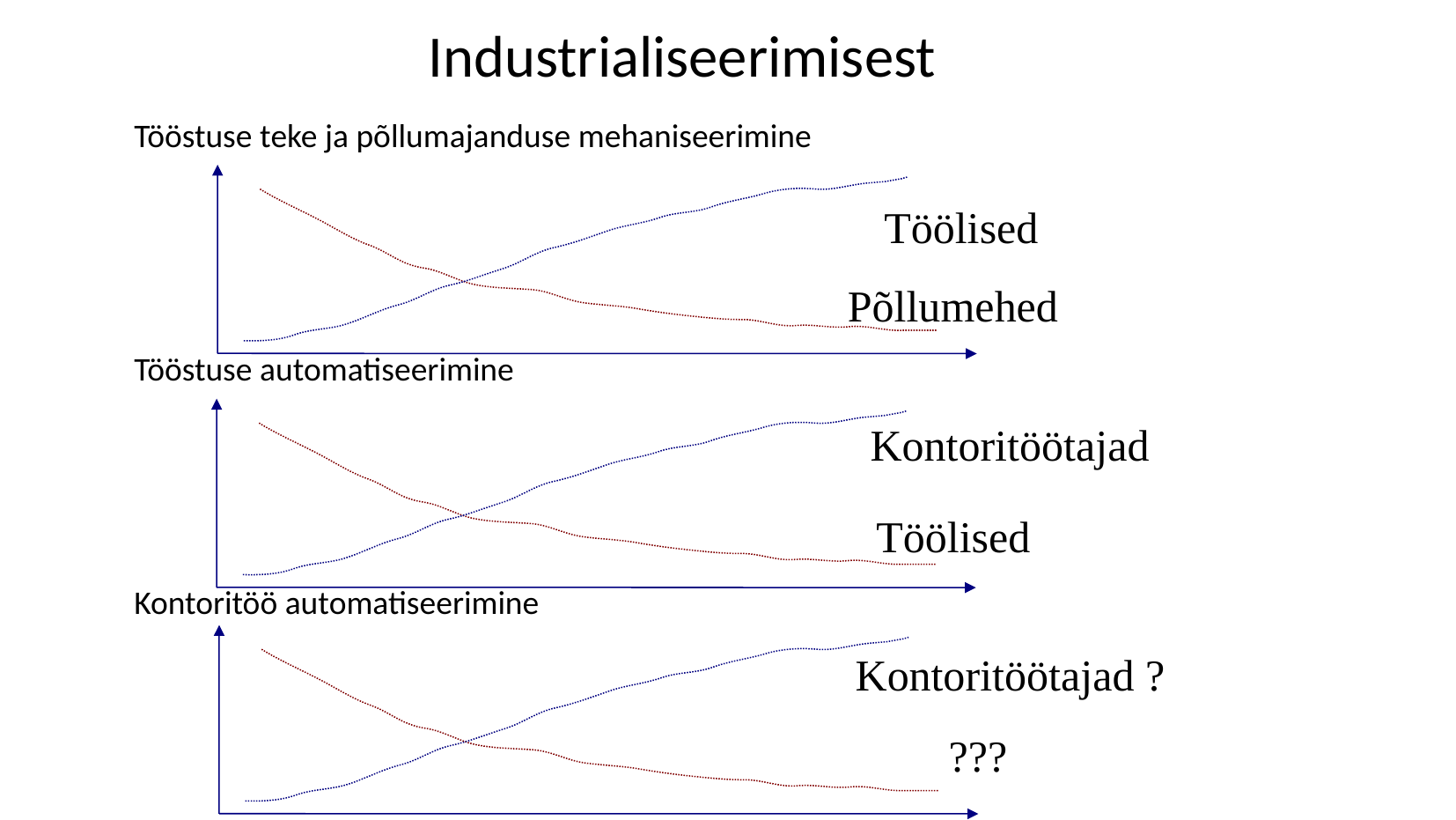

# Industrialiseerimisest
Tööstuse teke ja põllumajanduse mehaniseerimine

Tööstuse automatiseerimine

Kontoritöö automatiseerimine

Töölised
Põllumehed

Kontoritöötajad
Töölised

Kontoritöötajad ?

???